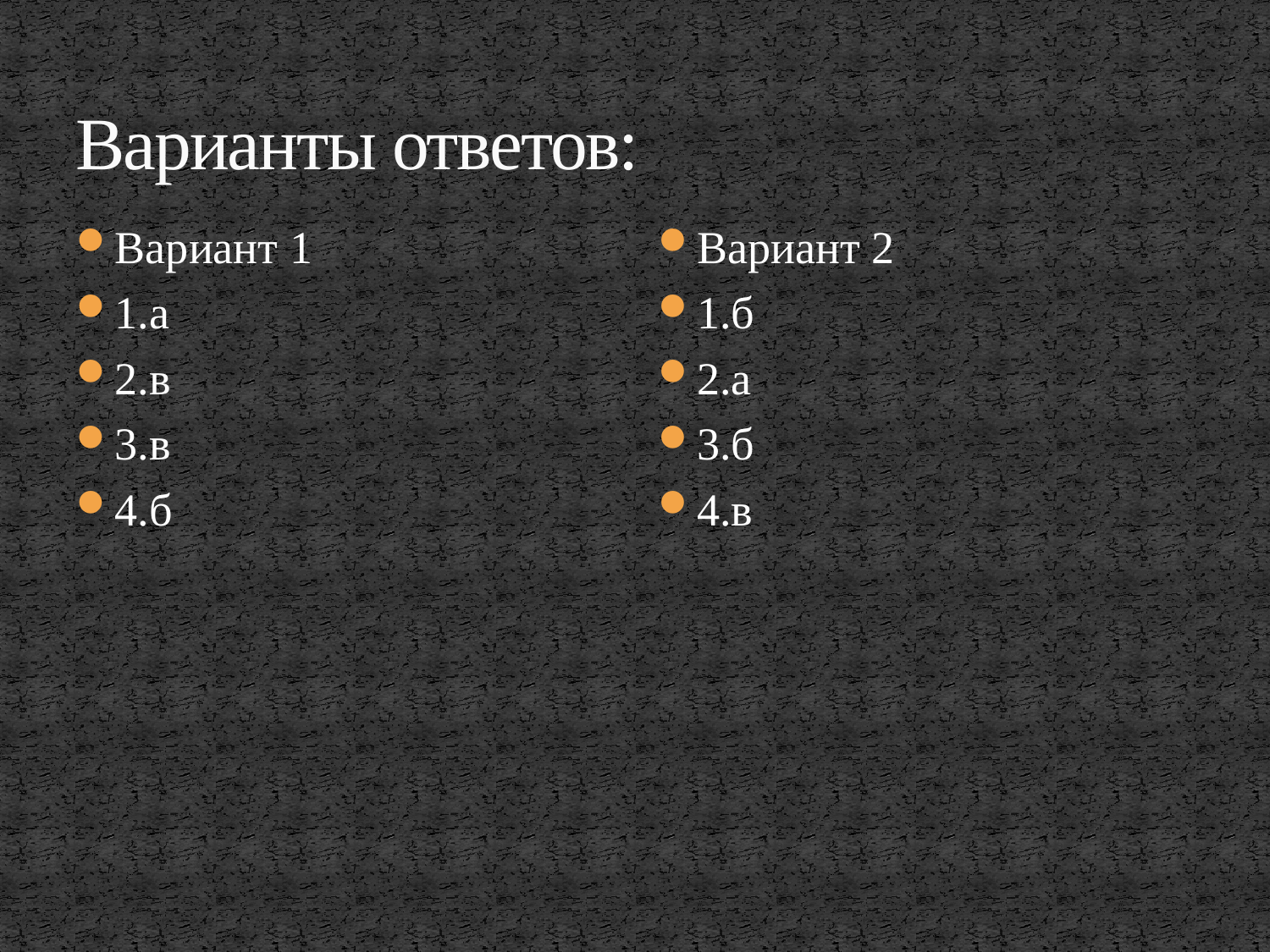

# Варианты ответов:
Вариант 1
1.а
2.в
3.в
4.б
Вариант 2
1.б
2.а
3.б
4.в